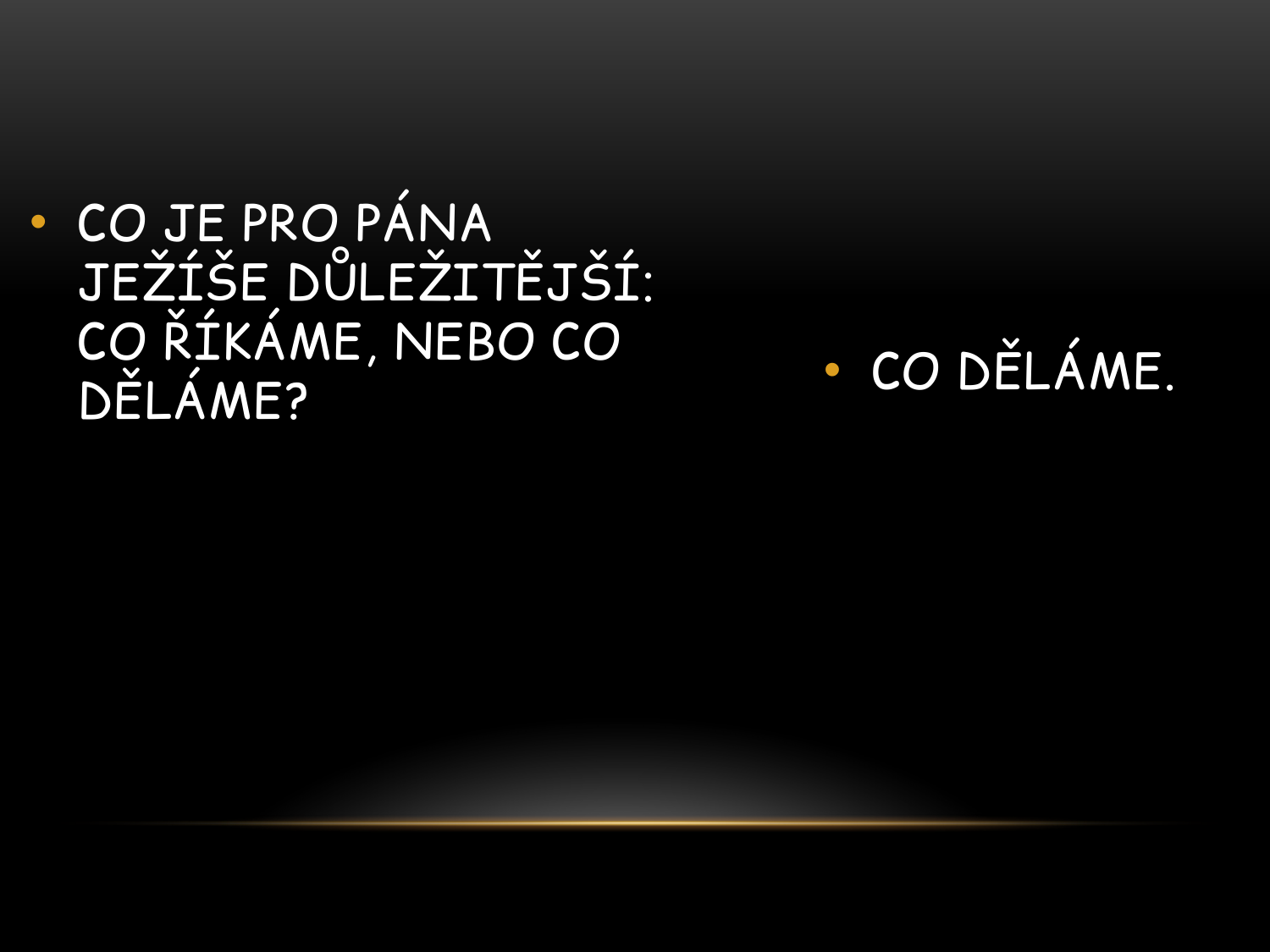

CO JE PRO PÁNA JEŽÍŠE DŮLEŽITĚJŠÍ: CO ŘÍKÁME, NEBO CO DĚLÁME?

CO DĚLÁME.
#